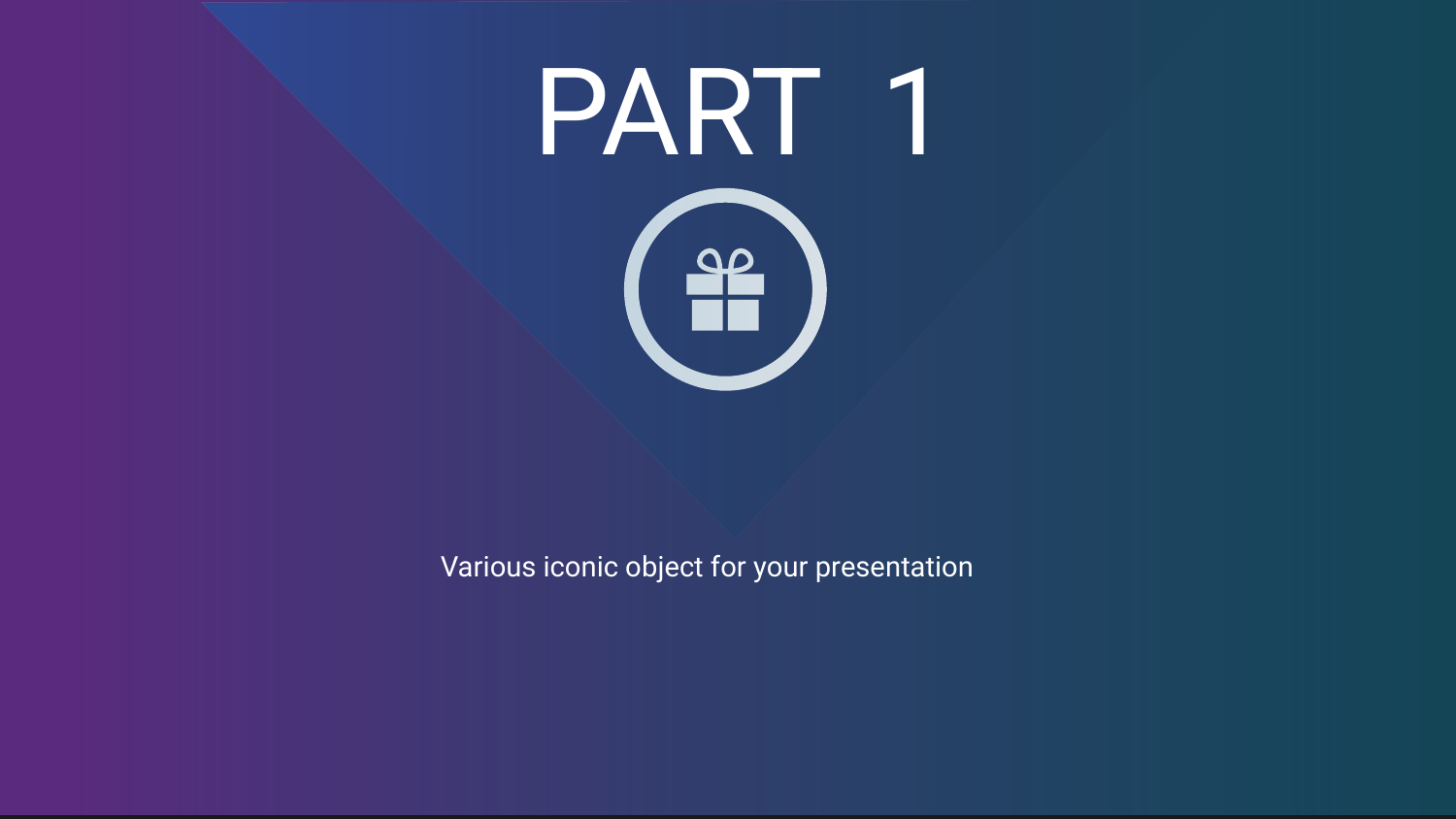

PART  1

Various iconic object for your presentation